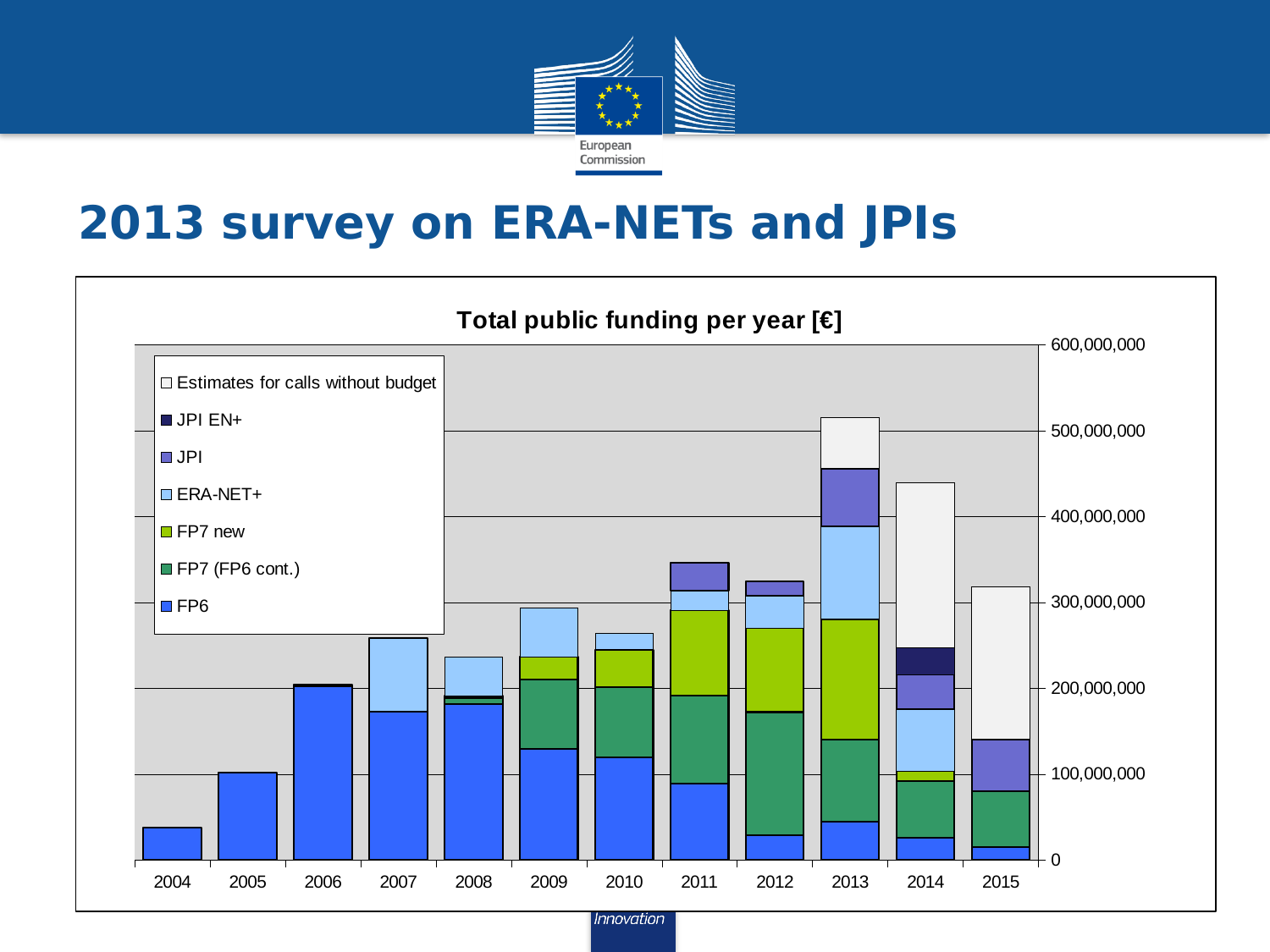

# 2013 survey on ERA-NETs and JPIs

### Chart: Total public funding per year [€]

| Category | FP6 | FP7 (FP6 cont.) | FP7 new | ERA-NET+ | JPI | JPI EN+ | Estimates for calls without budget |
|---|---|---|---|---|---|---|---|
| 2004 | 37400000.0 | None | None | None | None | None | None |
| 2005 | 101401543.0 | None | None | None | None | None | None |
| 2006 | 202592596.0 | None | 1420000.0 | None | None | None | None |
| 2007 | 172848184.0 | 0.0 | 0.0 | 85720413.0 | None | None | None |
| 2008 | 181536025.0 | 6534664.0 | 2838000.0 | 45100000.0 | None | None | None |
| 2009 | 129425709.0 | 80308844.64 | 26735000.0 | 57111772.04000001 | None | None | None |
| 2010 | 119428500.0 | 81712456.0 | 43590535.0 | 18900000.0 | None | None | None |
| 2011 | 88749976.0 | 103074415.0 | 99115663.0 | 22600000.0 | 32922503.0 | 0.0 | None |
| 2012 | 28435186.0 | 143798276.0 | 97672969.0 | 37955935.0 | 16500000.0 | 0.0 | None |
| 2013 | 45100000.0 | 95300000.0 | 139943000.0 | 108000000.0 | 67580000.0 | 0.0 | 59077118.29098901 |
| 2014 | 25500000.0 | 66090909.0 | 12000000.0 | 72491149.0 | 40000000.0 | 31000000.0 | 192000634.44571427 |
| 2015 | 15000000.0 | 65000000.0 | 0.0 | 0.0 | 60500000.0 | 0.0 | 177231354.872967 |